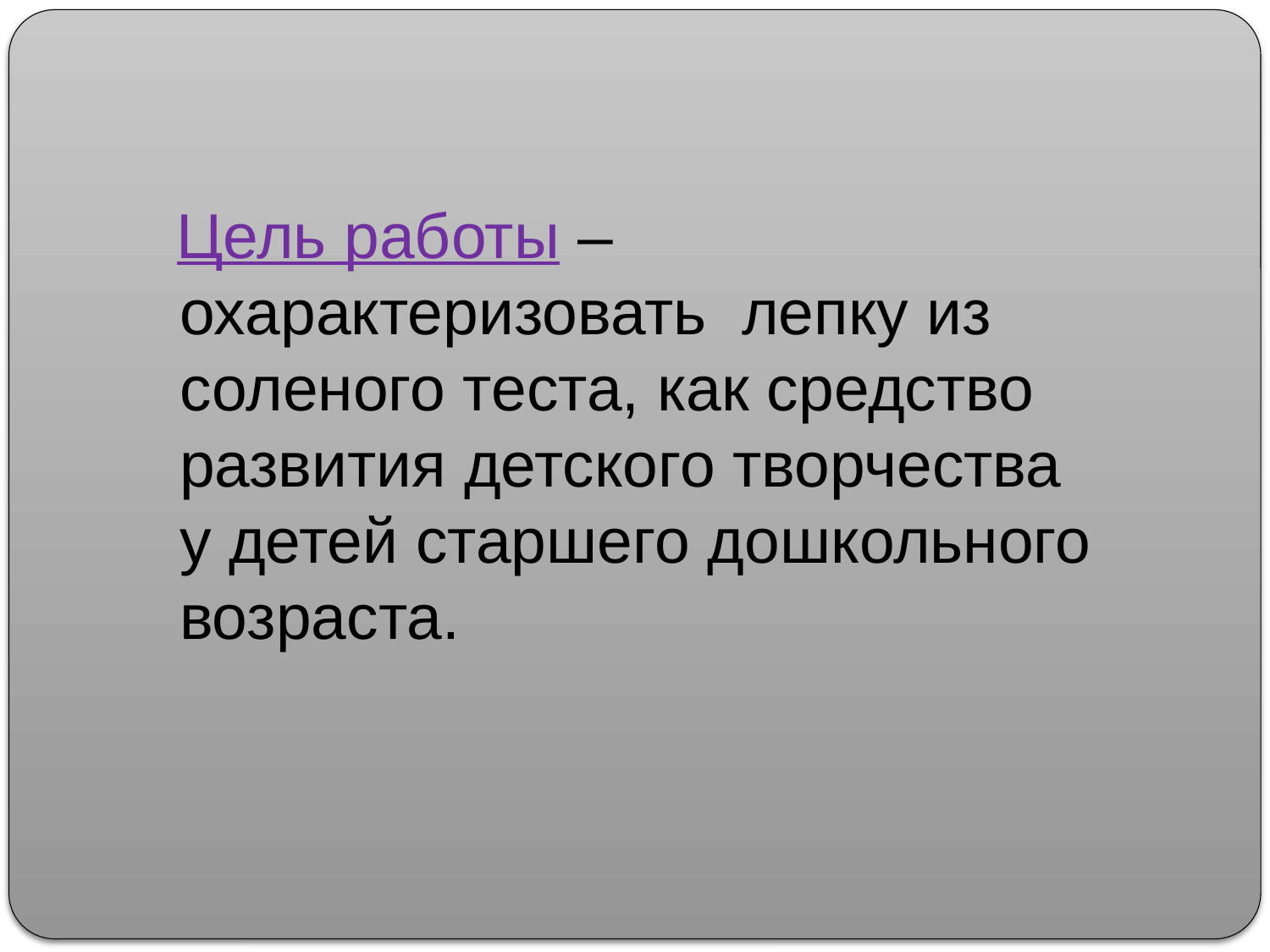

Цель работы – охарактеризовать  лепку из соленого теста, как средство развития детского творчества у детей старшего дошкольного возраста.